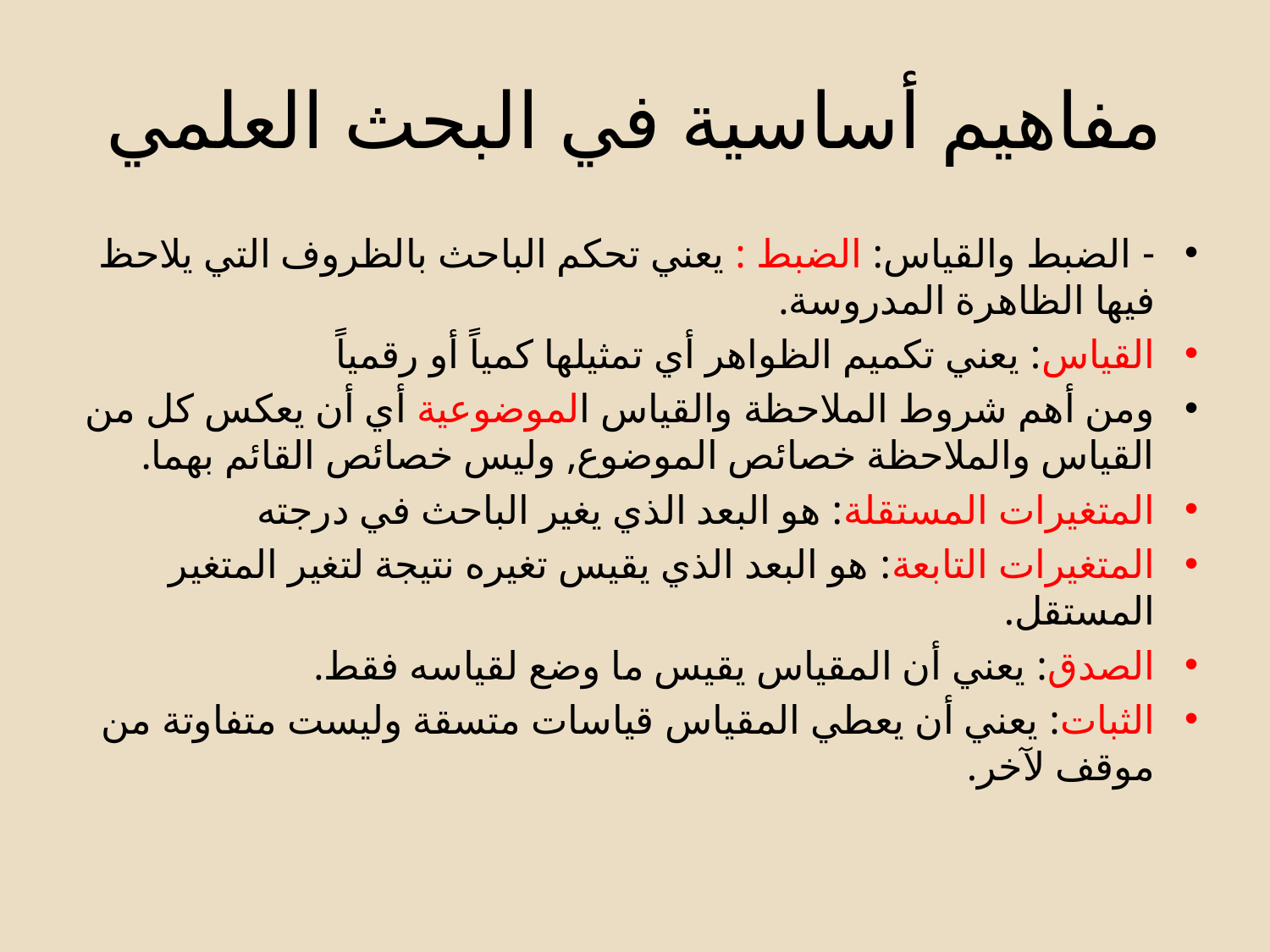

# مفاهيم أساسية في البحث العلمي
- الضبط والقياس: الضبط : يعني تحكم الباحث بالظروف التي يلاحظ فيها الظاهرة المدروسة.
القياس: يعني تكميم الظواهر أي تمثيلها كمياً أو رقمياً
ومن أهم شروط الملاحظة والقياس الموضوعية أي أن يعكس كل من القياس والملاحظة خصائص الموضوع, وليس خصائص القائم بهما.
المتغيرات المستقلة: هو البعد الذي يغير الباحث في درجته
المتغيرات التابعة: هو البعد الذي يقيس تغيره نتيجة لتغير المتغير المستقل.
الصدق: يعني أن المقياس يقيس ما وضع لقياسه فقط.
الثبات: يعني أن يعطي المقياس قياسات متسقة وليست متفاوتة من موقف لآخر.